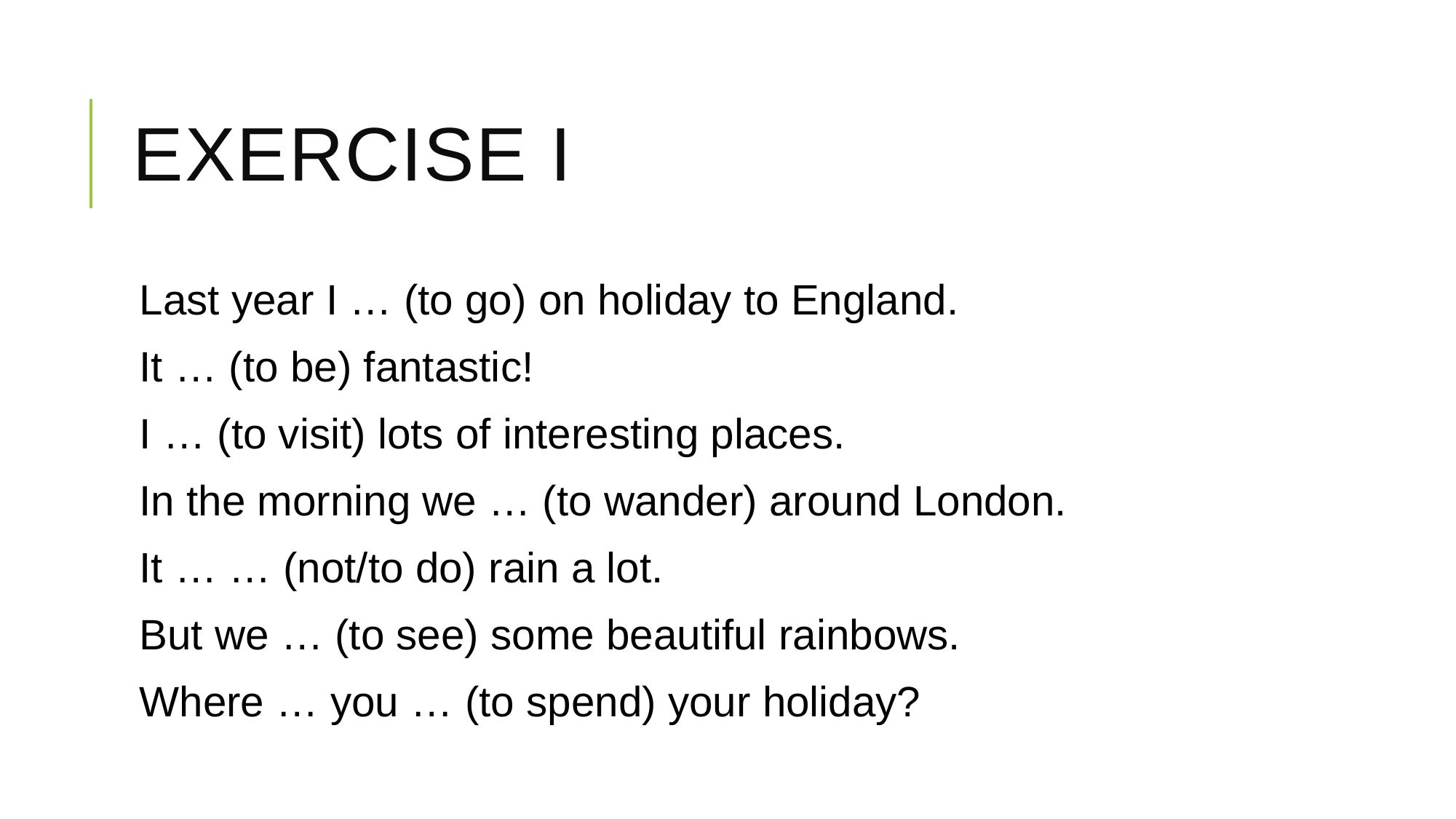

# Exercise I
Last year I … (to go) on holiday to England.
It … (to be) fantastic!
I … (to visit) lots of interesting places.
In the morning we … (to wander) around London.
It … … (not/to do) rain a lot.
But we … (to see) some beautiful rainbows.
Where … you … (to spend) your holiday?